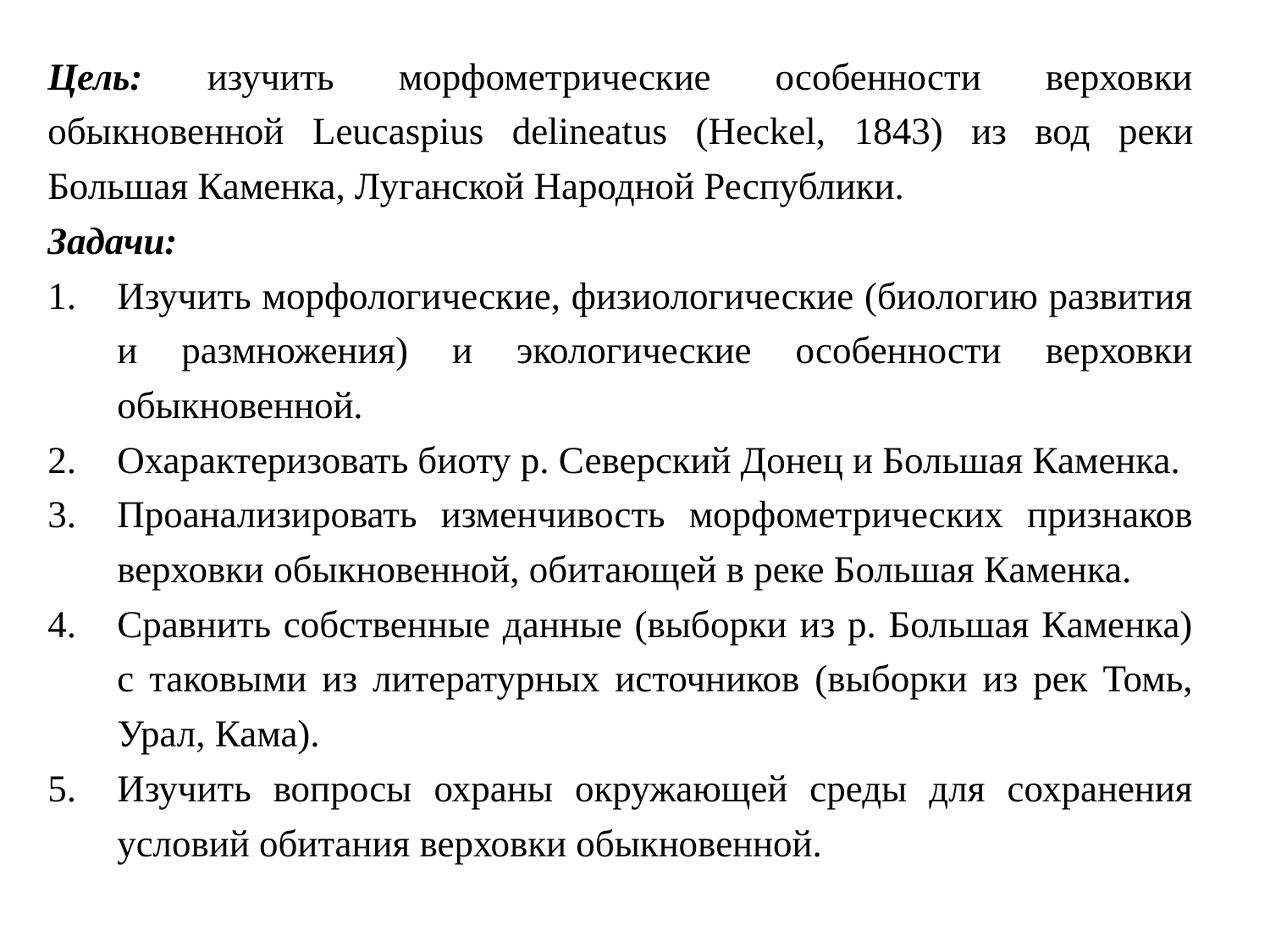

Цель: изучить морфометрические особенности верховки обыкновенной Leucaspius delineatus (Heckel, 1843) из вод реки Большая Каменка, Луганской Народной Республики.
Задачи:
Изучить морфологические, физиологические (биологию развития и размножения) и экологические особенности верховки обыкновенной.
Охарактеризовать биоту р. Северский Донец и Большая Каменка.
Проанализировать изменчивость морфометрических признаков верховки обыкновенной, обитающей в реке Большая Каменка.
Сравнить собственные данные (выборки из р. Большая Каменка) с таковыми из литературных источников (выборки из рек Томь, Урал, Кама).
Изучить вопросы охраны окружающей среды для сохранения условий обитания верховки обыкновенной.